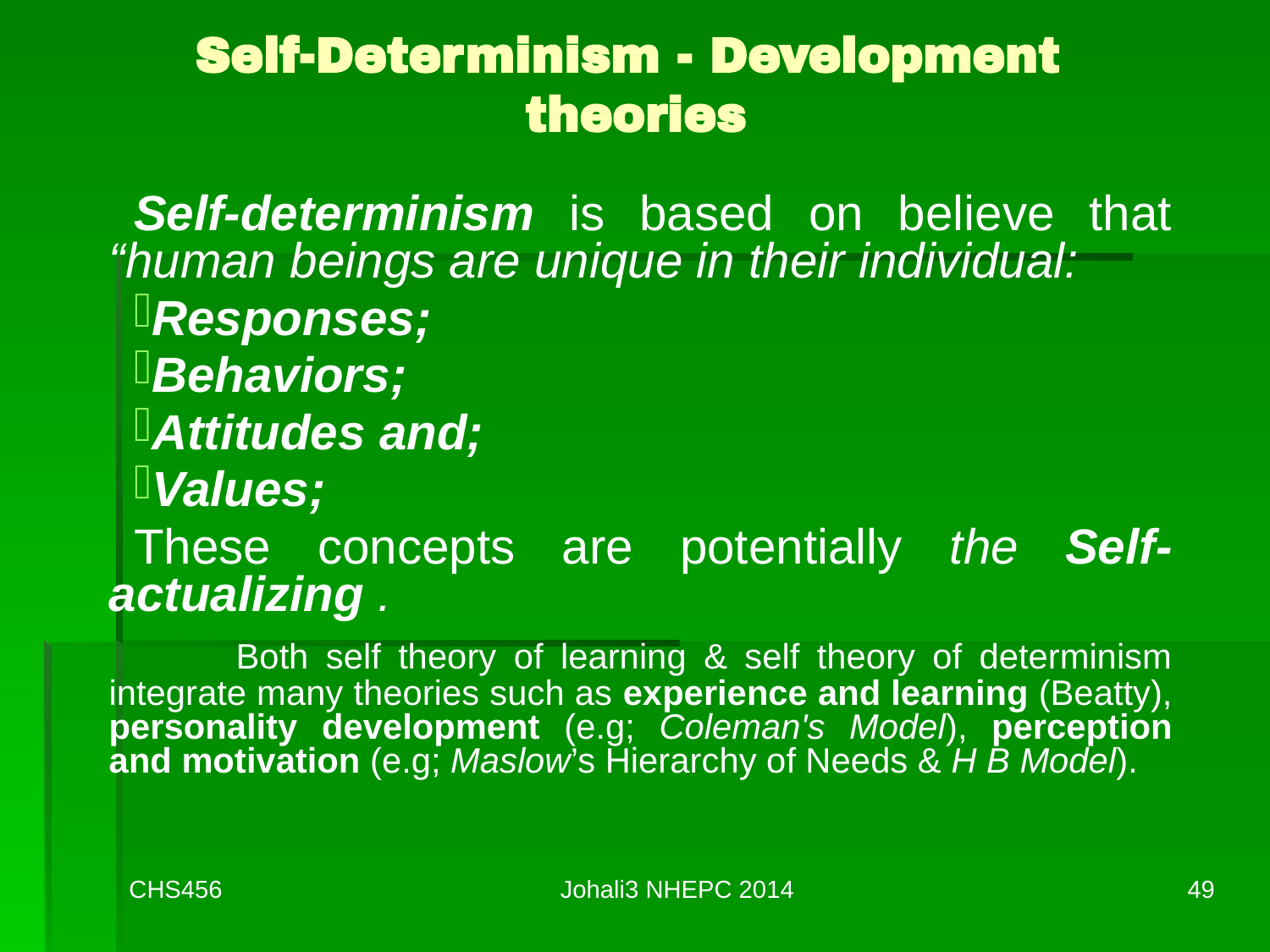

# Self-Determinism - Development  theories
Self-determinism is based on believe that “human beings are unique in their individual:
Responses;
Behaviors;
Attitudes and;
Values;
These concepts are potentially the Self-actualizing .
	Both self theory of learning & self theory of determinism integrate many theories such as experience and learning (Beatty), personality development (e.g; Coleman's Model), perception and motivation (e.g; Maslow’s Hierarchy of Needs & H B Model).
CHS456
Johali3 NHEPC 2014
49